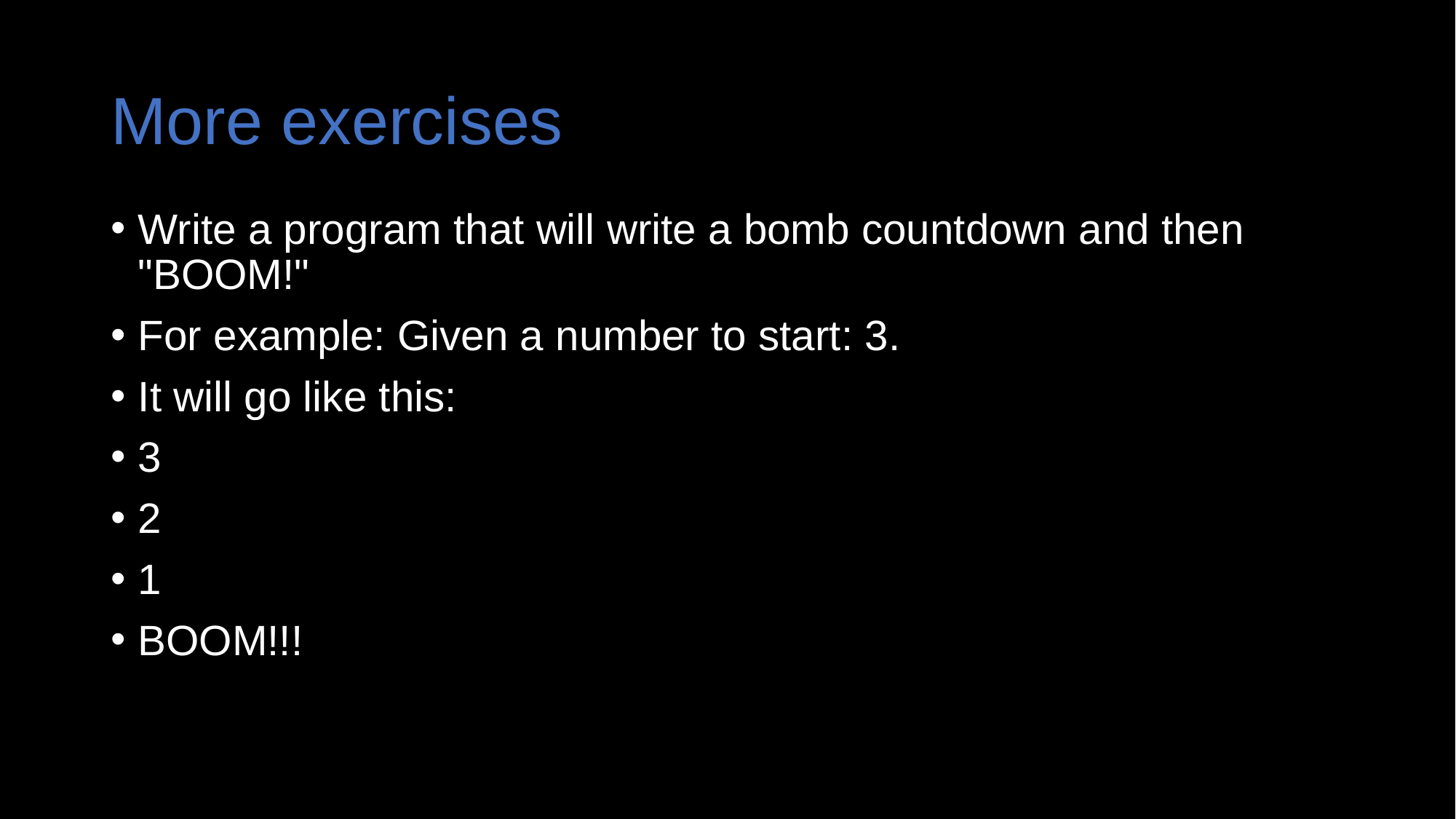

# More exercises
Write a program that will write a bomb countdown and then "BOOM!"
For example: Given a number to start: 3.
It will go like this:
3
2
1
BOOM!!!